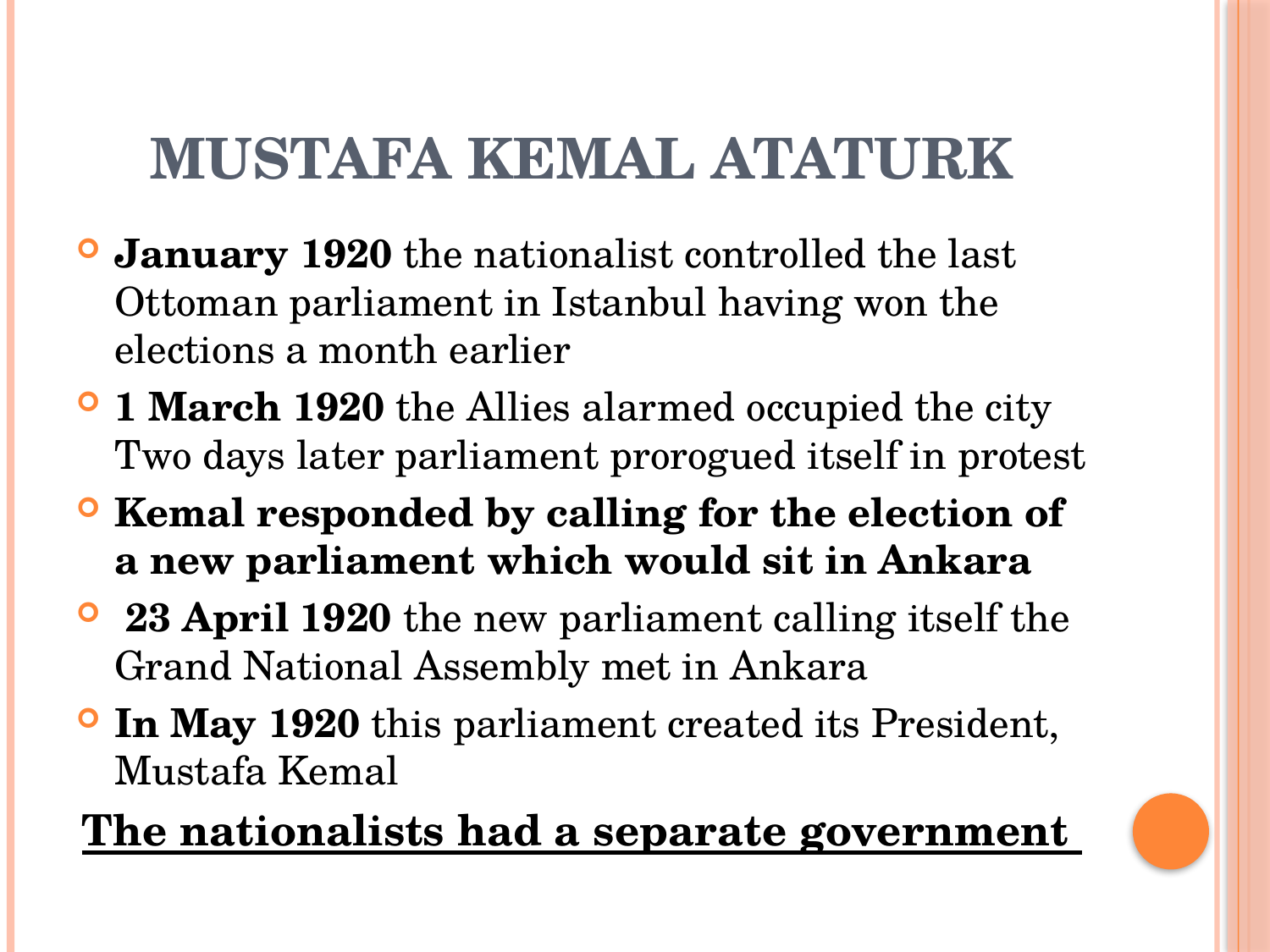

# MUSTAFA KEMAL ATATURK
January 1920 the nationalist controlled the last Ottoman parliament in Istanbul having won the elections a month earlier
1 March 1920 the Allies alarmed occupied the city Two days later parliament prorogued itself in protest
Kemal responded by calling for the election of a new parliament which would sit in Ankara
 23 April 1920 the new parliament calling itself the Grand National Assembly met in Ankara
In May 1920 this parliament created its President, Mustafa Kemal
The nationalists had a separate government